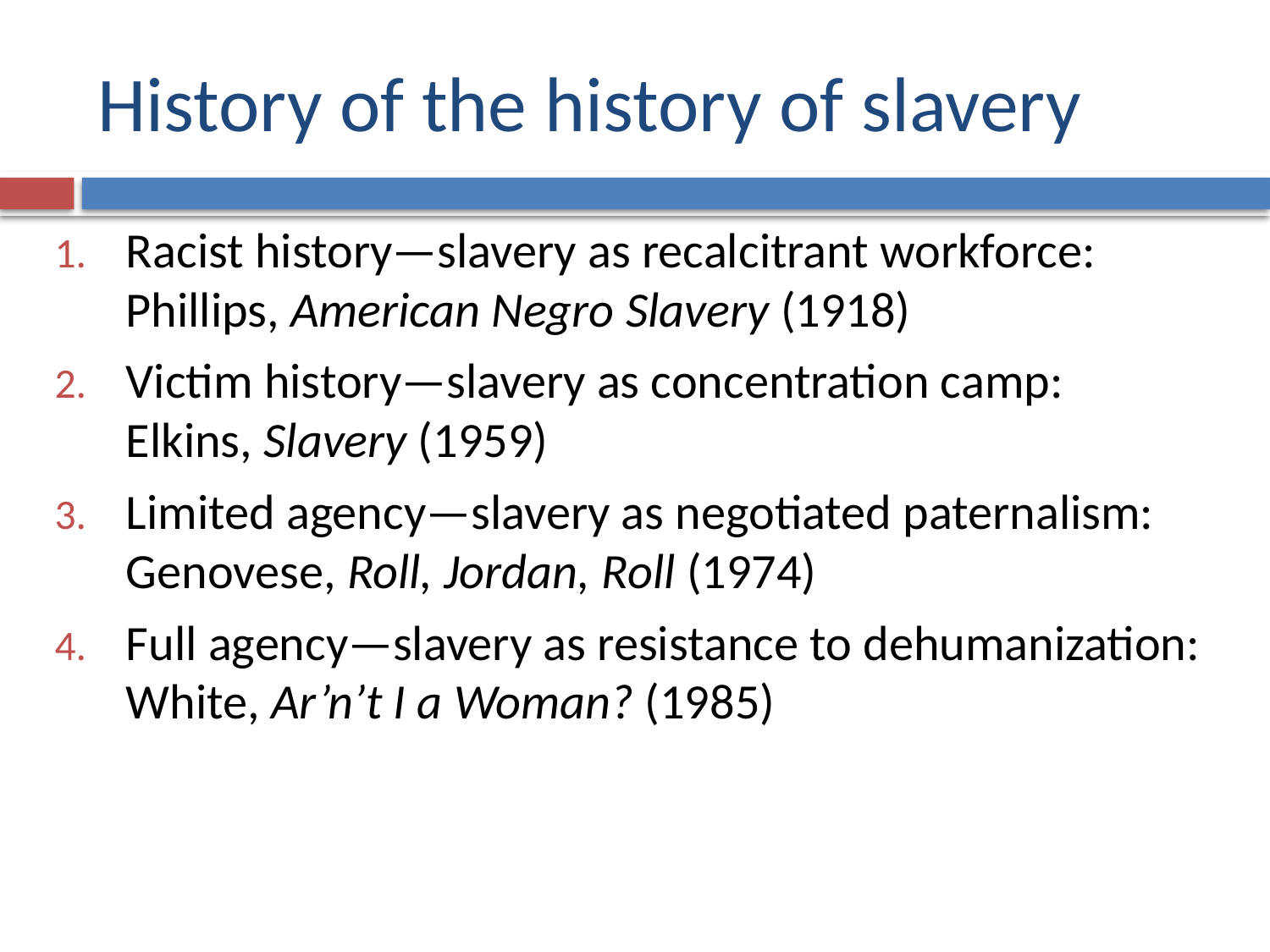

# History of the history of slavery
Racist history—slavery as recalcitrant workforce:
Phillips, American Negro Slavery (1918)
Victim history—slavery as concentration camp:
Elkins, Slavery (1959)
Limited agency—slavery as negotiated paternalism:
Genovese, Roll, Jordan, Roll (1974)
Full agency—slavery as resistance to dehumanization:
White, Ar’n’t I a Woman? (1985)